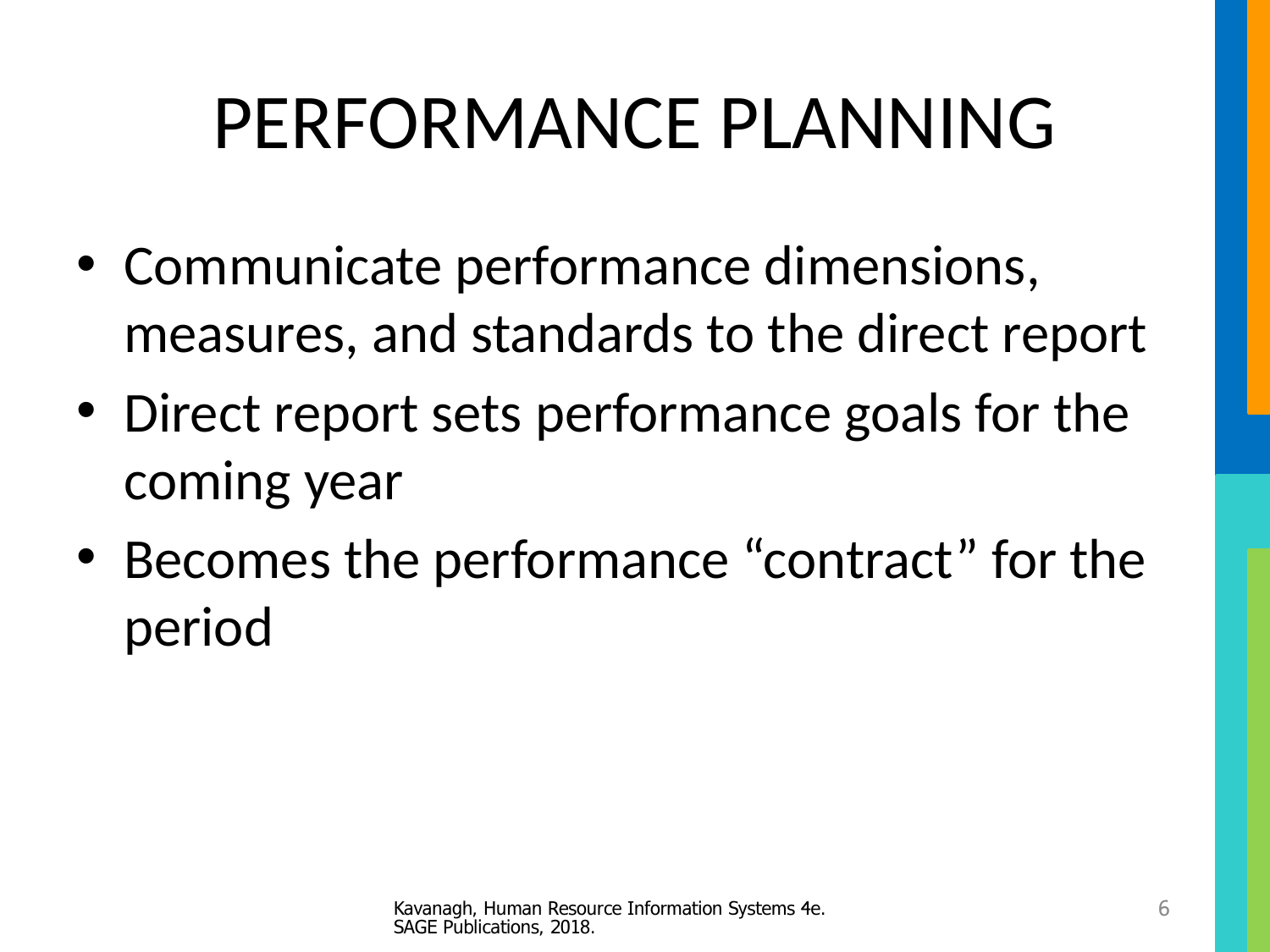

# PERFORMANCE PLANNING
Communicate performance dimensions, measures, and standards to the direct report
Direct report sets performance goals for the coming year
Becomes the performance “contract” for the period
Kavanagh, Human Resource Information Systems 4e. SAGE Publications, 2018.
6